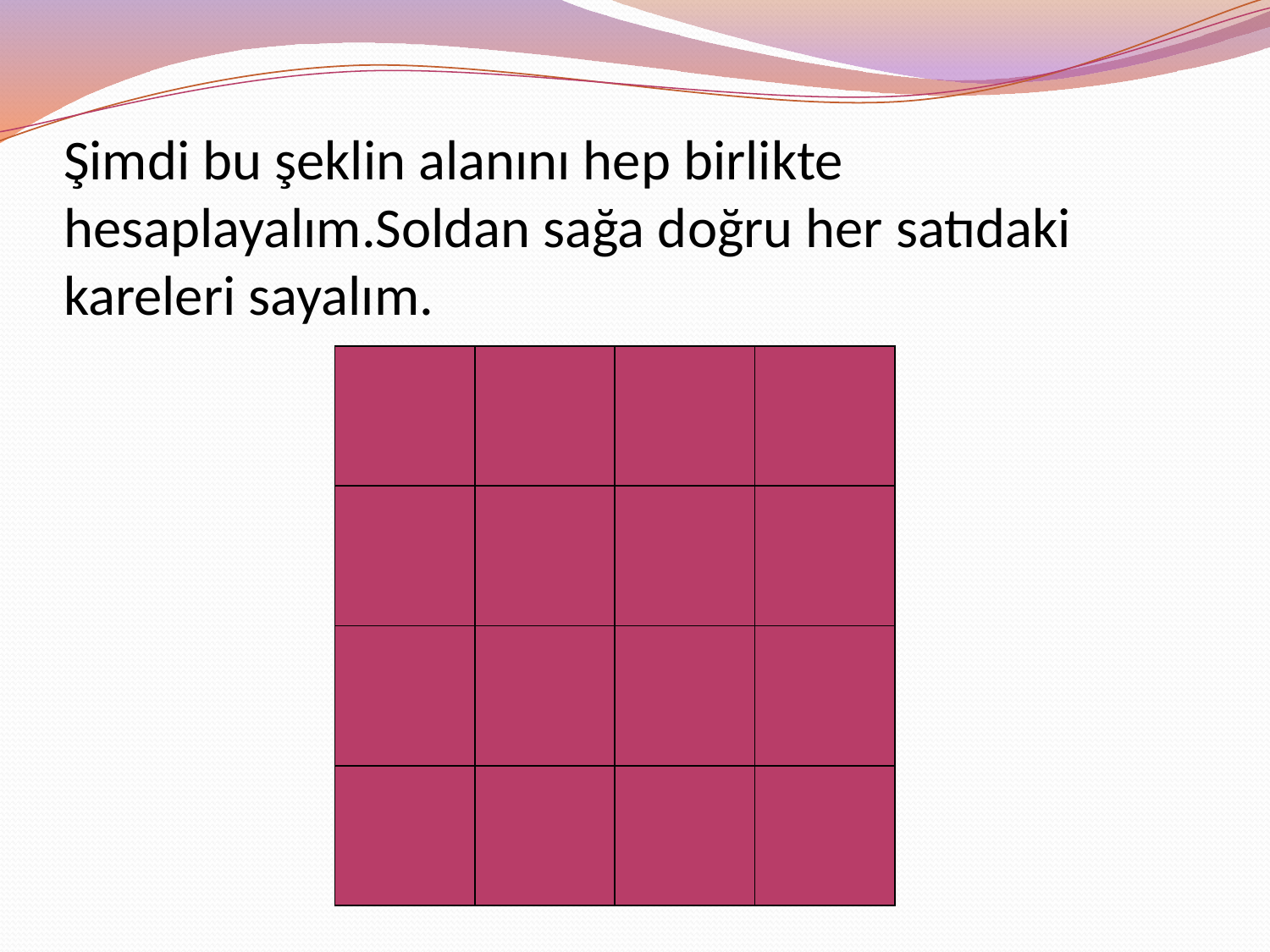

# Şimdi bu şeklin alanını hep birlikte hesaplayalım.Soldan sağa doğru her satıdaki kareleri sayalım.